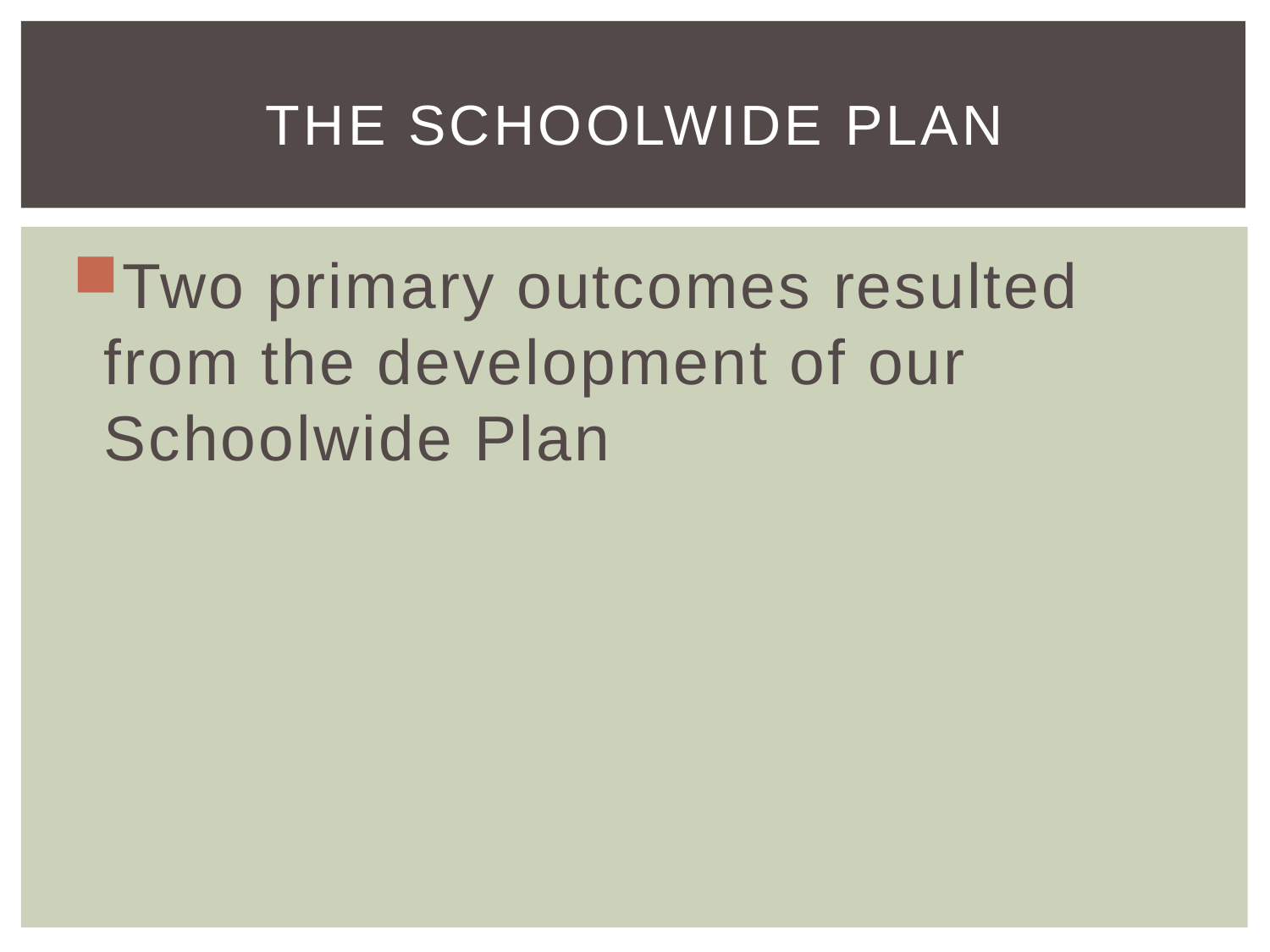

# the Schoolwide Plan
Two primary outcomes resulted from the development of our Schoolwide Plan